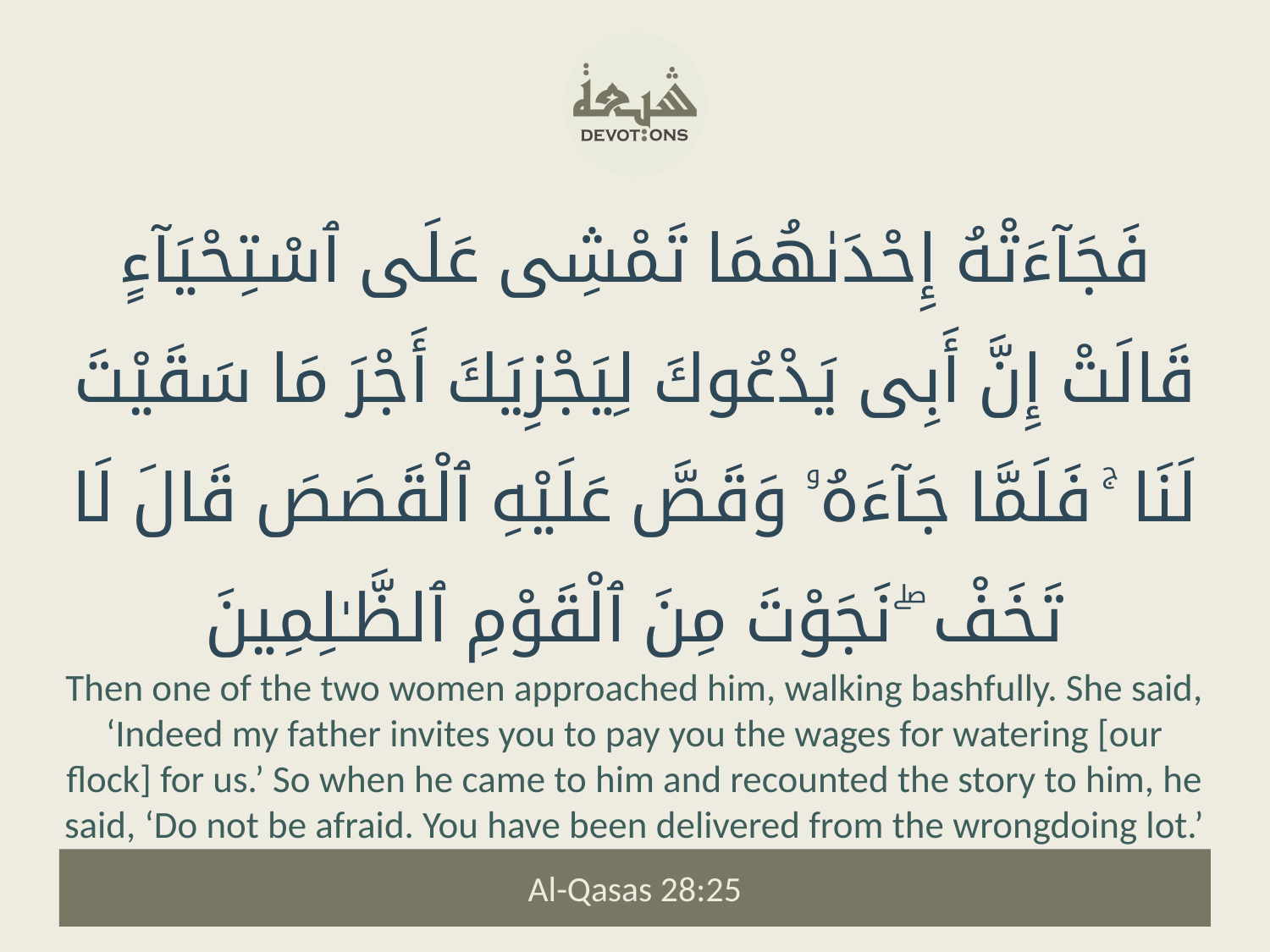

فَجَآءَتْهُ إِحْدَىٰهُمَا تَمْشِى عَلَى ٱسْتِحْيَآءٍ قَالَتْ إِنَّ أَبِى يَدْعُوكَ لِيَجْزِيَكَ أَجْرَ مَا سَقَيْتَ لَنَا ۚ فَلَمَّا جَآءَهُۥ وَقَصَّ عَلَيْهِ ٱلْقَصَصَ قَالَ لَا تَخَفْ ۖ نَجَوْتَ مِنَ ٱلْقَوْمِ ٱلظَّـٰلِمِينَ
Then one of the two women approached him, walking bashfully. She said, ‘Indeed my father invites you to pay you the wages for watering [our flock] for us.’ So when he came to him and recounted the story to him, he said, ‘Do not be afraid. You have been delivered from the wrongdoing lot.’
Al-Qasas 28:25